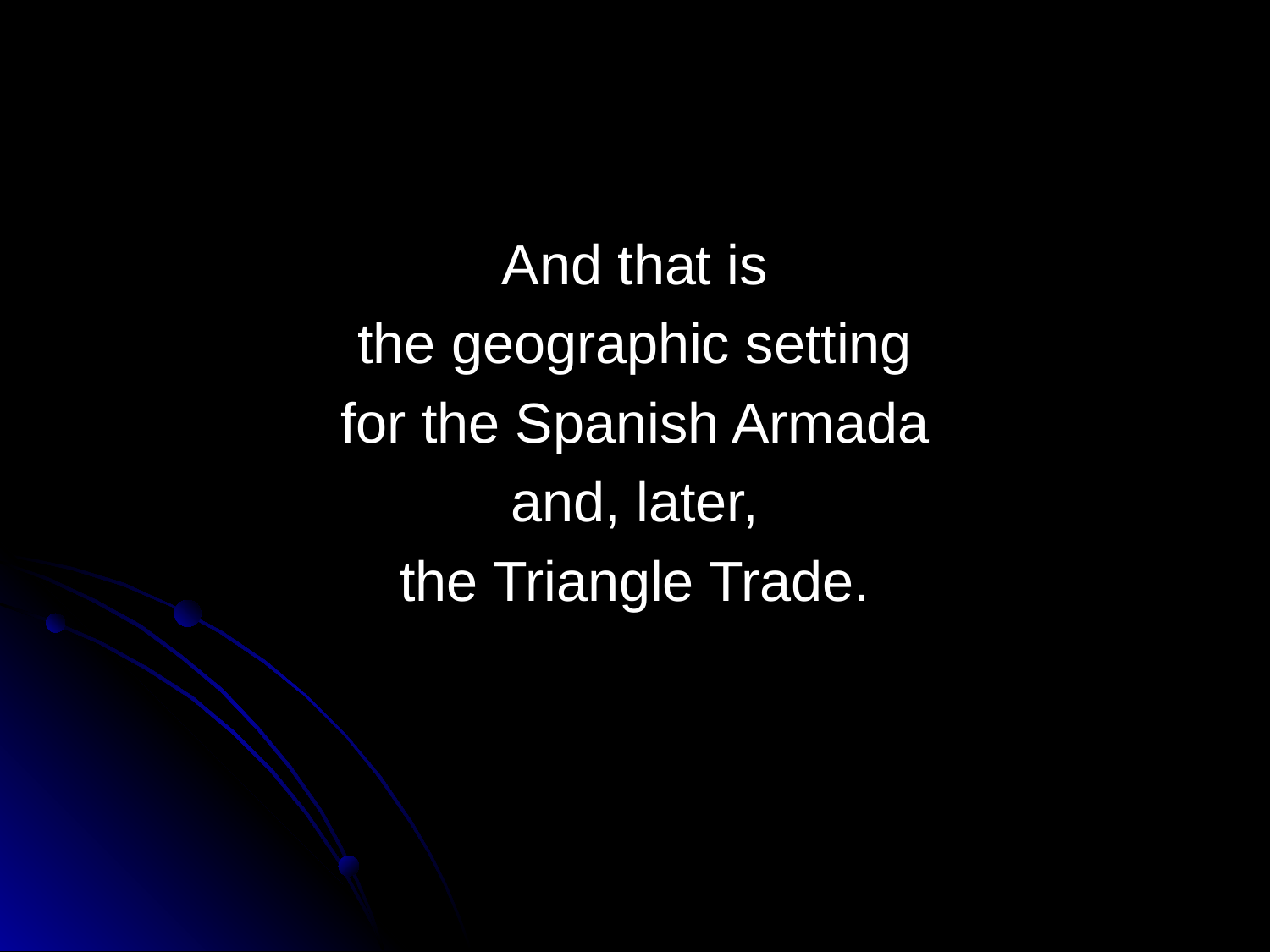

And that is
the geographic setting
for the Spanish Armada
and, later,
the Triangle Trade.